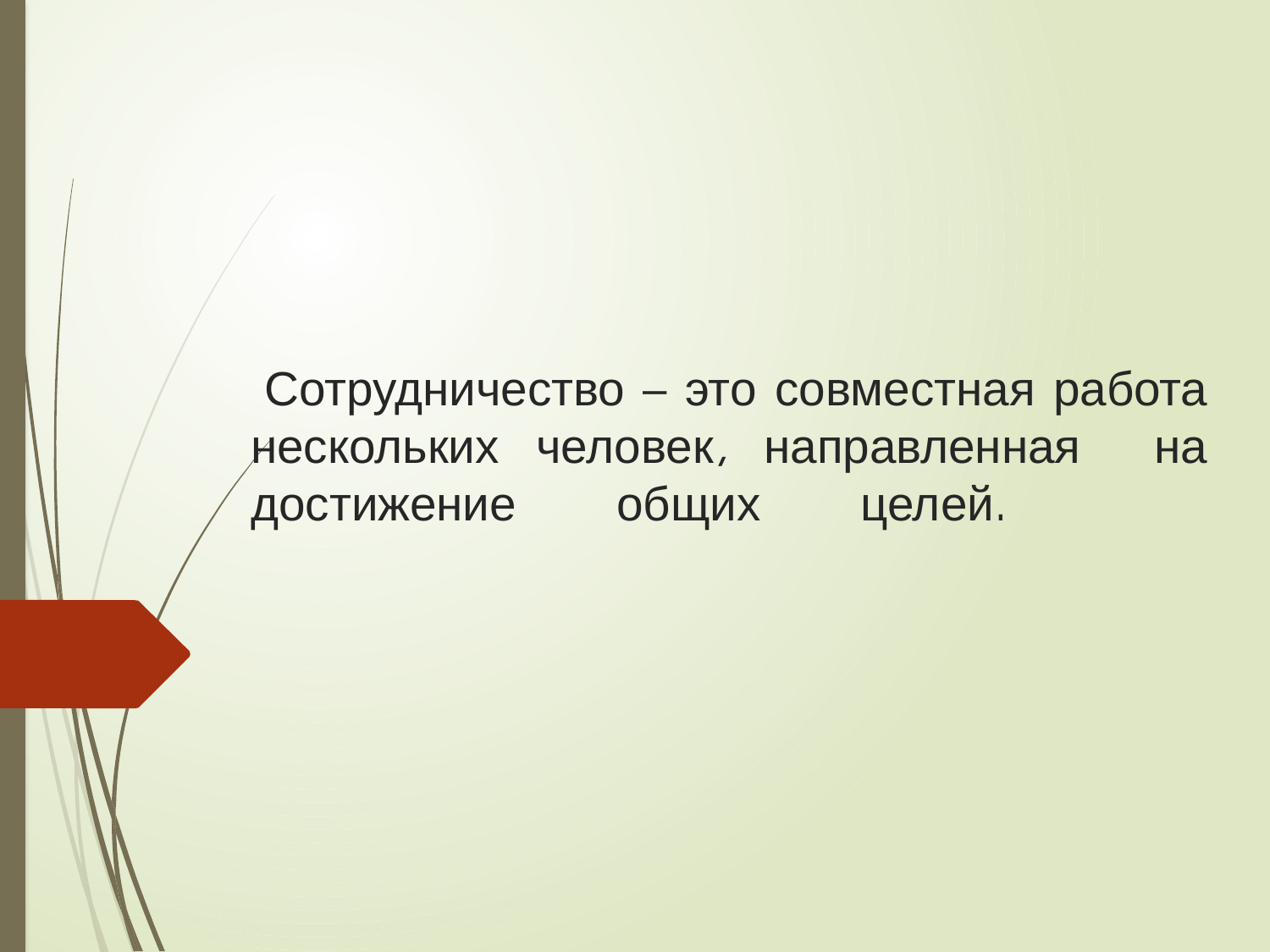

# Сотрудничество – это совместная работа нескольких человек, направленная  на достижение общих целей.